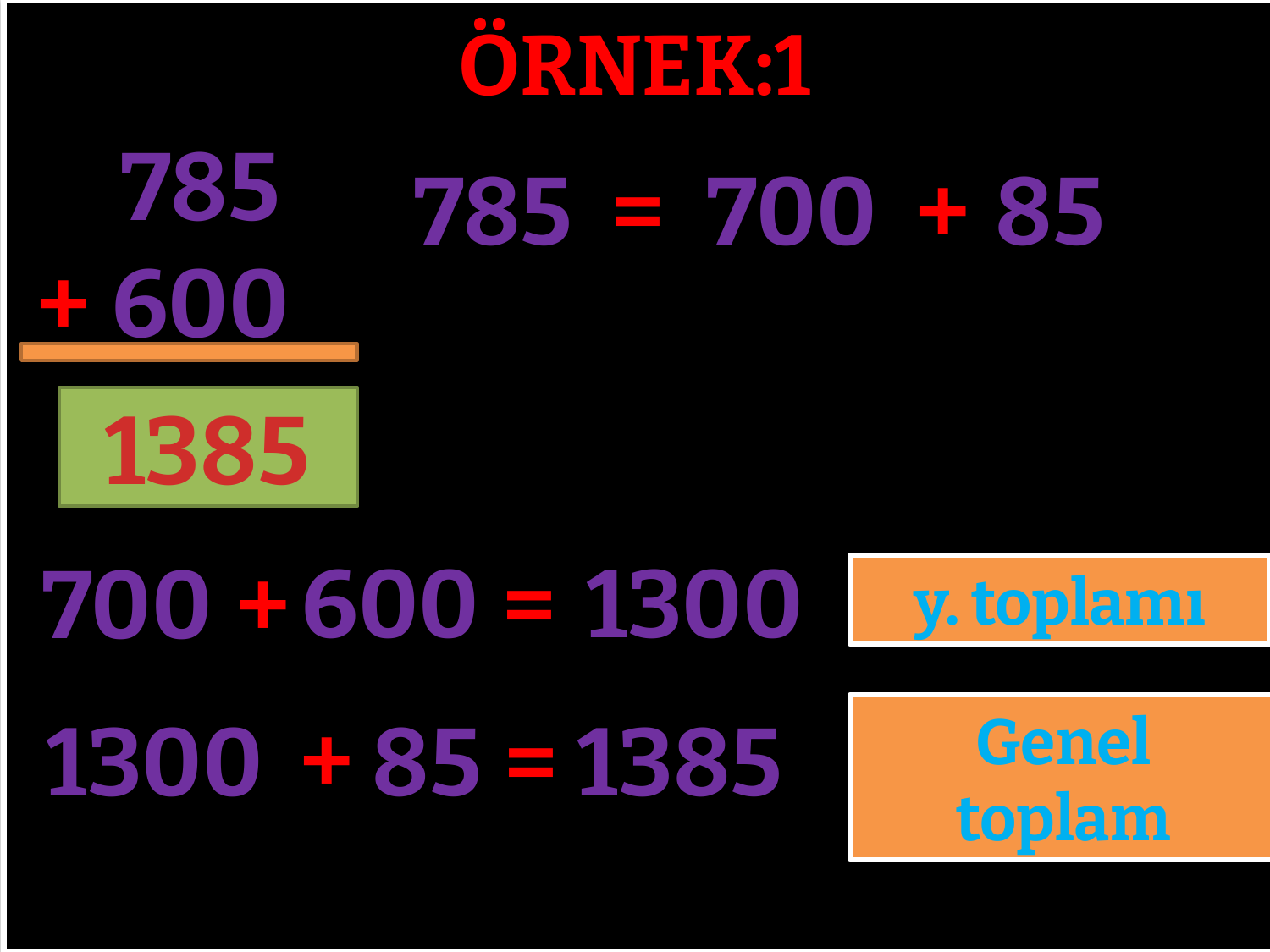

ÖRNEK:1
785
785
=
700
+
85
+
600
#

1385

600
1300
700
+
=
y. toplamı
+
1300
85
=
1385
Genel toplam